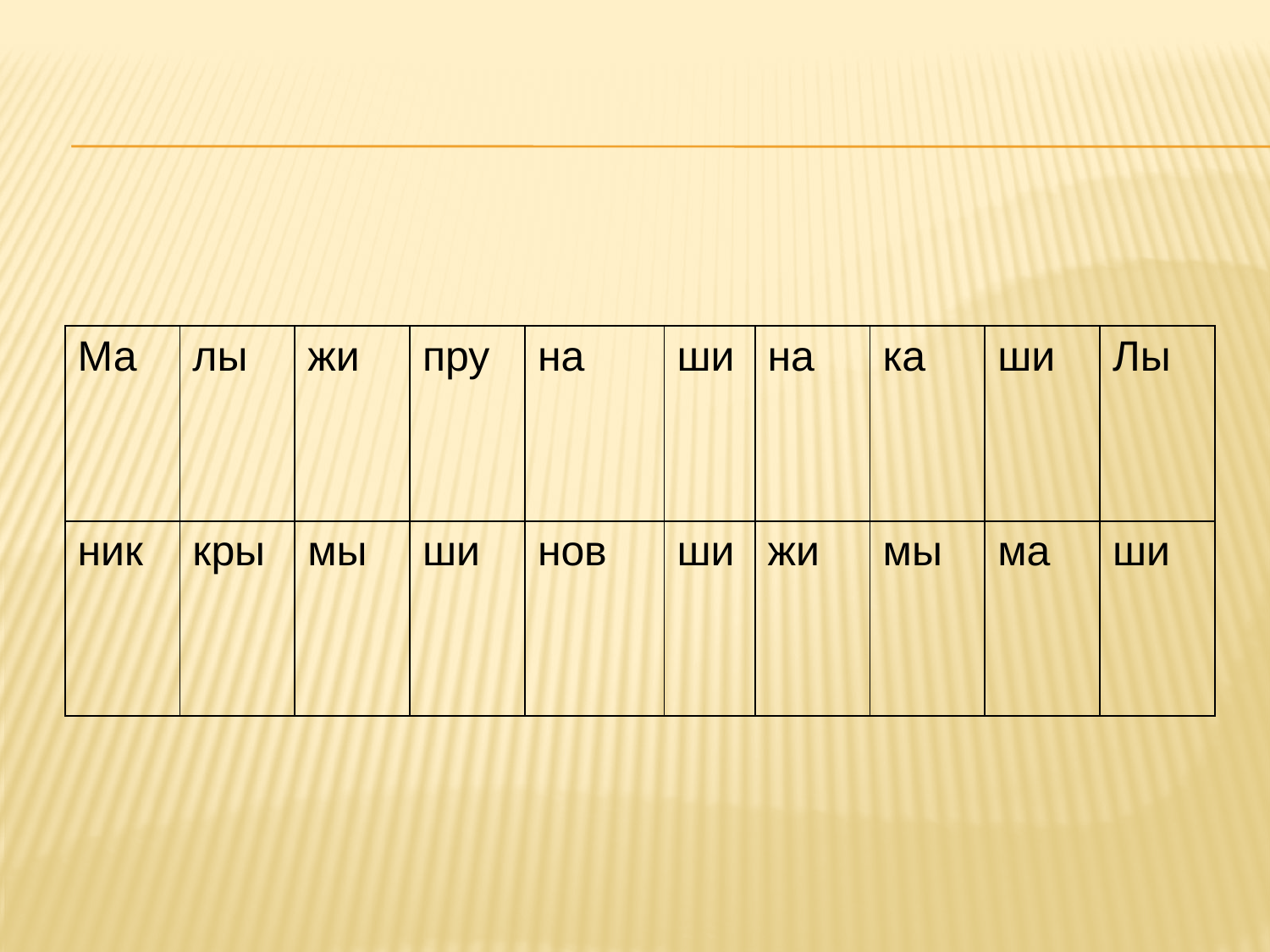

#
| Ма | лы | жи | пру | на | ши | на | ка | ши | Лы |
| --- | --- | --- | --- | --- | --- | --- | --- | --- | --- |
| ник | кры | мы | ши | нов | ши | жи | мы | ма | ши |